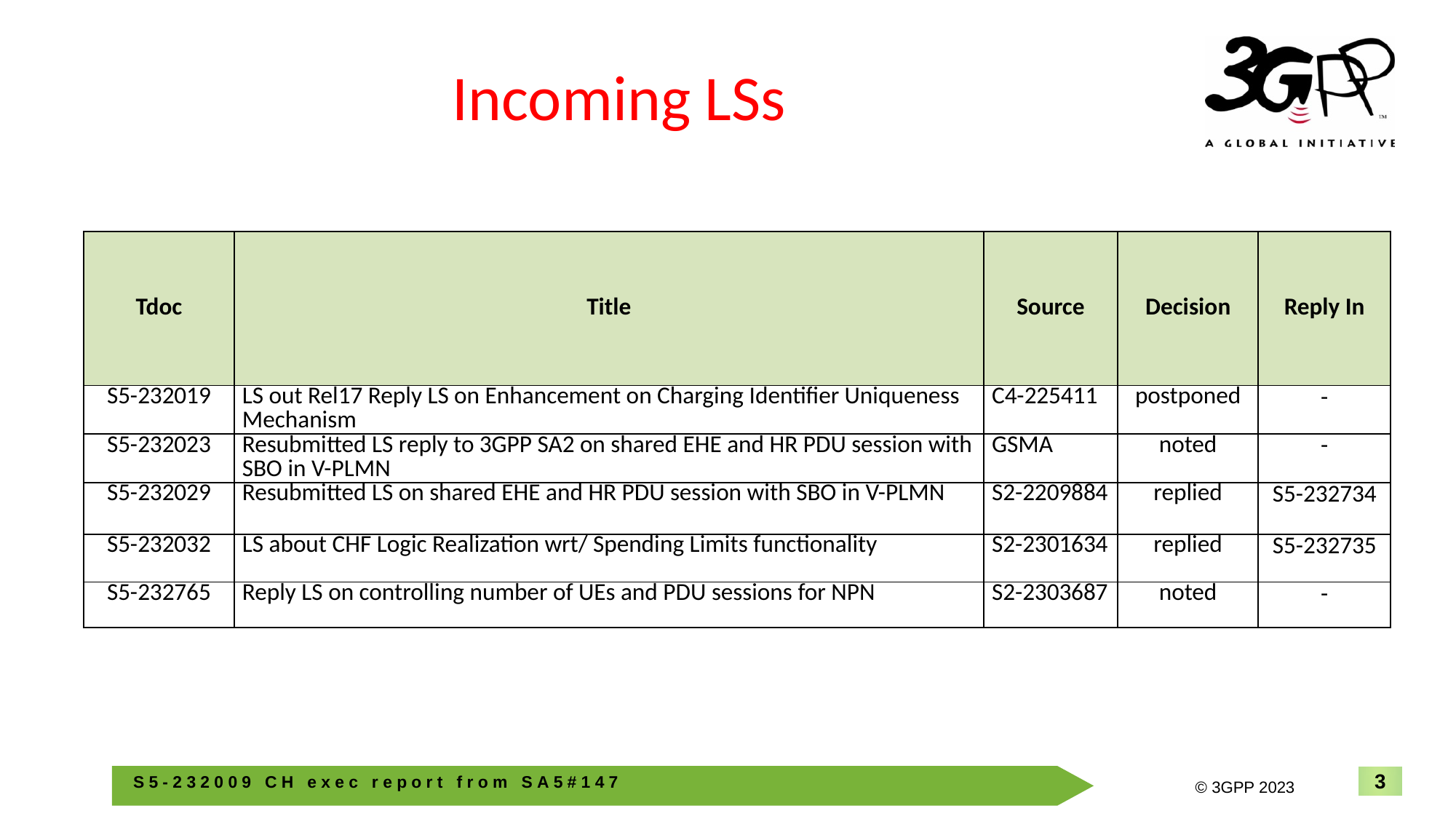

# Incoming LSs
| Tdoc | Title | Source | Decision | Reply In |
| --- | --- | --- | --- | --- |
| S5-232019 | LS out Rel17 Reply LS on Enhancement on Charging Identifier Uniqueness Mechanism | C4-225411 | postponed | - |
| S5-232023 | Resubmitted LS reply to 3GPP SA2 on shared EHE and HR PDU session with SBO in V-PLMN | GSMA | noted | - |
| S5-232029 | Resubmitted LS on shared EHE and HR PDU session with SBO in V-PLMN | S2-2209884 | replied | S5-232734 |
| S5-232032 | LS about CHF Logic Realization wrt/ Spending Limits functionality | S2-2301634 | replied | S5-232735 |
| S5-232765 | Reply LS on controlling number of UEs and PDU sessions for NPN | S2-2303687 | noted | - |